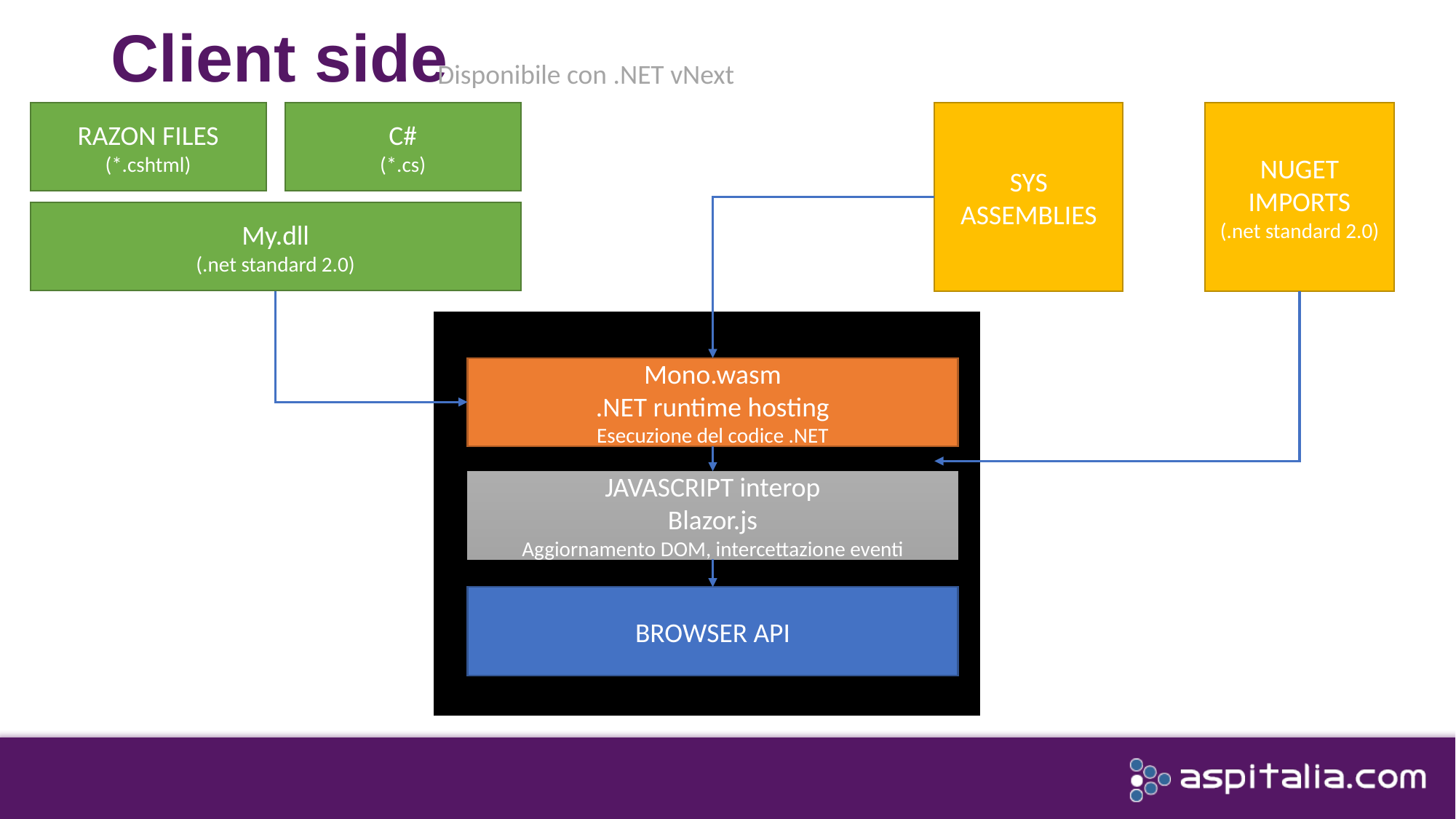

# Client side
Disponibile con .NET vNext
RAZON FILES
(*.cshtml)
C#
(*.cs)
SYS ASSEMBLIES
NUGET IMPORTS
(.net standard 2.0)
My.dll
(.net standard 2.0)

Mono.wasm
.NET runtime hosting
Esecuzione del codice .NET
JAVASCRIPT interop
Blazor.js
Aggiornamento DOM, intercettazione eventi
BROWSER API